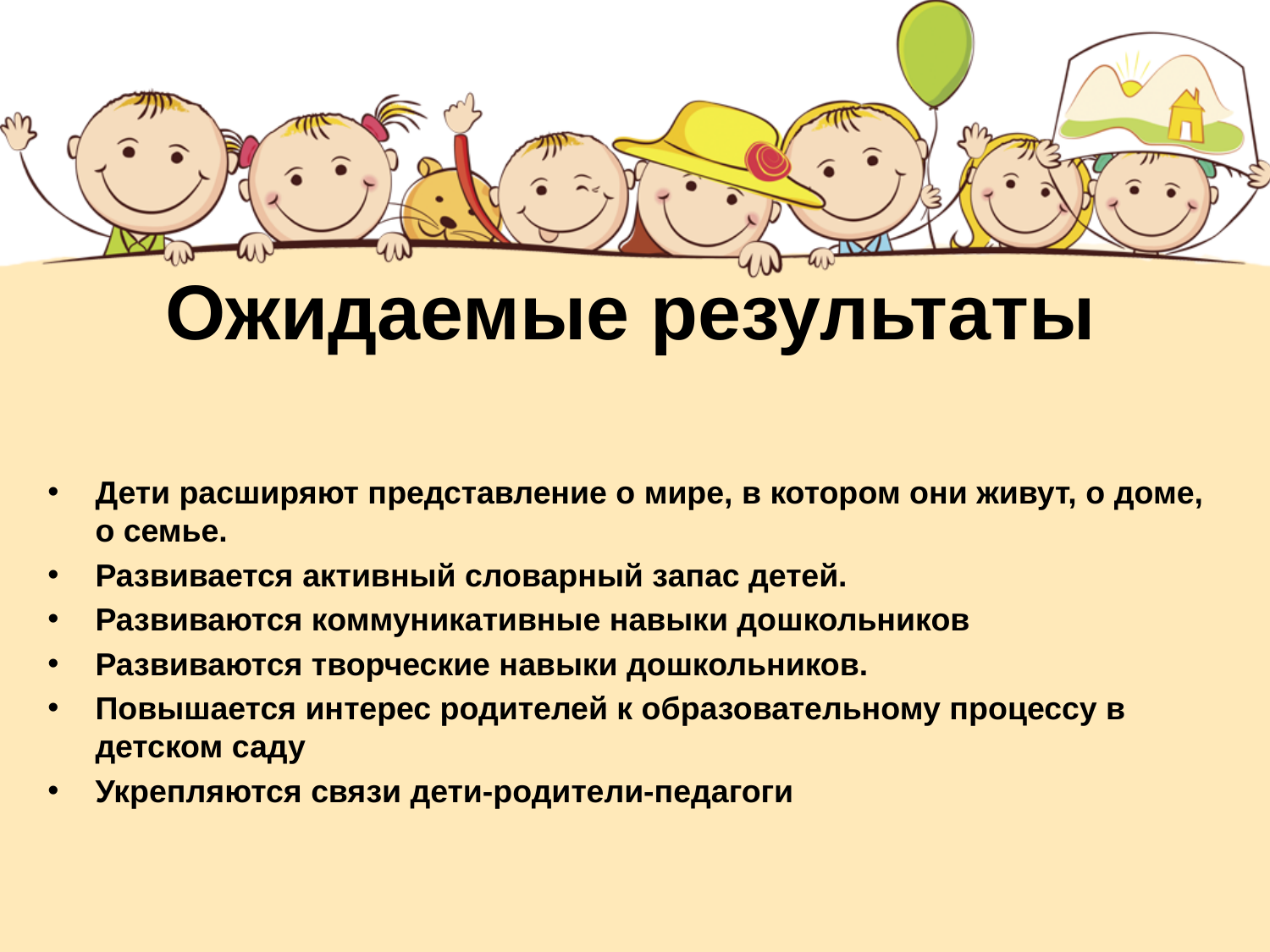

# Ожидаемые результаты
Дети расширяют представление о мире, в котором они живут, о доме, о семье.
Развивается активный словарный запас детей.
Развиваются коммуникативные навыки дошкольников
Развиваются творческие навыки дошкольников.
Повышается интерес родителей к образовательному процессу в детском саду
Укрепляются связи дети-родители-педагоги